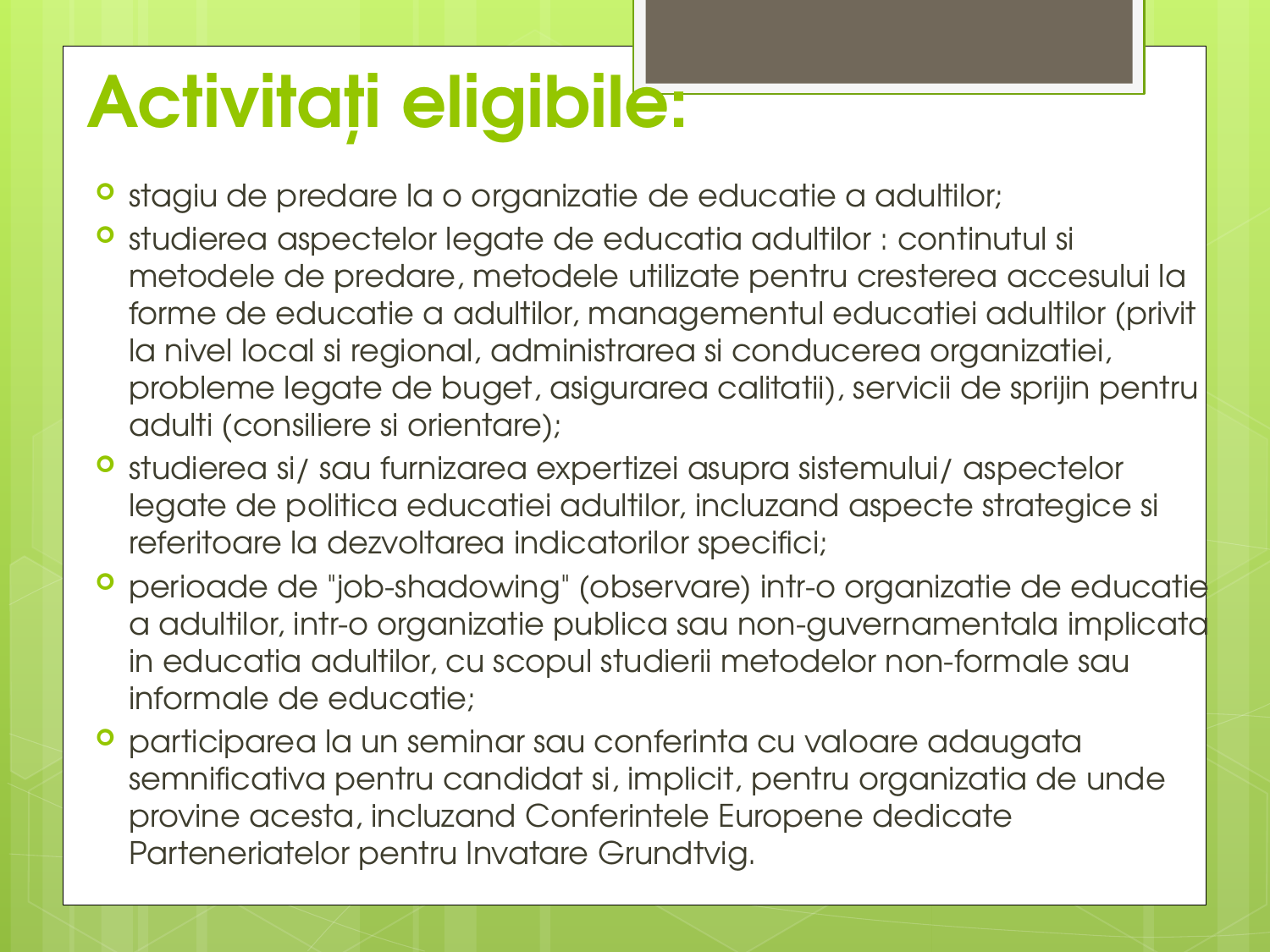

# Activitați eligibile:
stagiu de predare la o organizatie de educatie a adultilor;
studierea aspectelor legate de educatia adultilor : continutul si metodele de predare, metodele utilizate pentru cresterea accesului la forme de educatie a adultilor, managementul educatiei adultilor (privit la nivel local si regional, administrarea si conducerea organizatiei, probleme legate de buget, asigurarea calitatii), servicii de sprijin pentru adulti (consiliere si orientare);
studierea si/ sau furnizarea expertizei asupra sistemului/ aspectelor legate de politica educatiei adultilor, incluzand aspecte strategice si referitoare la dezvoltarea indicatorilor specifici;
perioade de "job-shadowing" (observare) intr-o organizatie de educatie a adultilor, intr-o organizatie publica sau non-guvernamentala implicata in educatia adultilor, cu scopul studierii metodelor non-formale sau informale de educatie;
participarea la un seminar sau conferinta cu valoare adaugata semnificativa pentru candidat si, implicit, pentru organizatia de unde provine acesta, incluzand Conferintele Europene dedicate Parteneriatelor pentru Invatare Grundtvig.